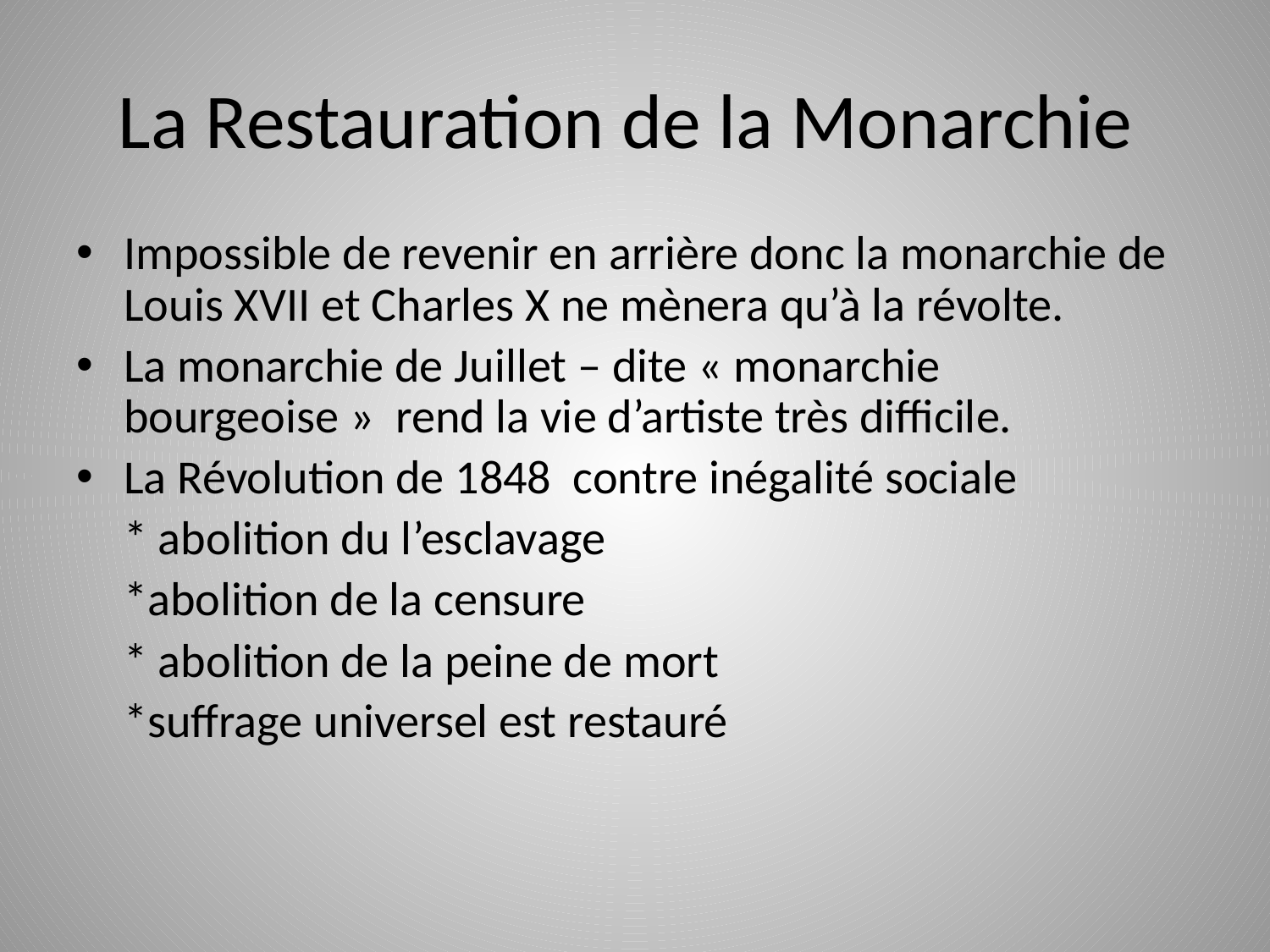

# La Restauration de la Monarchie
Impossible de revenir en arrière donc la monarchie de Louis XVII et Charles X ne mènera qu’à la révolte.
La monarchie de Juillet – dite « monarchie bourgeoise »  rend la vie d’artiste très difficile.
La Révolution de 1848  contre inégalité sociale
	* abolition du l’esclavage
	*abolition de la censure
	* abolition de la peine de mort
	*suffrage universel est restauré